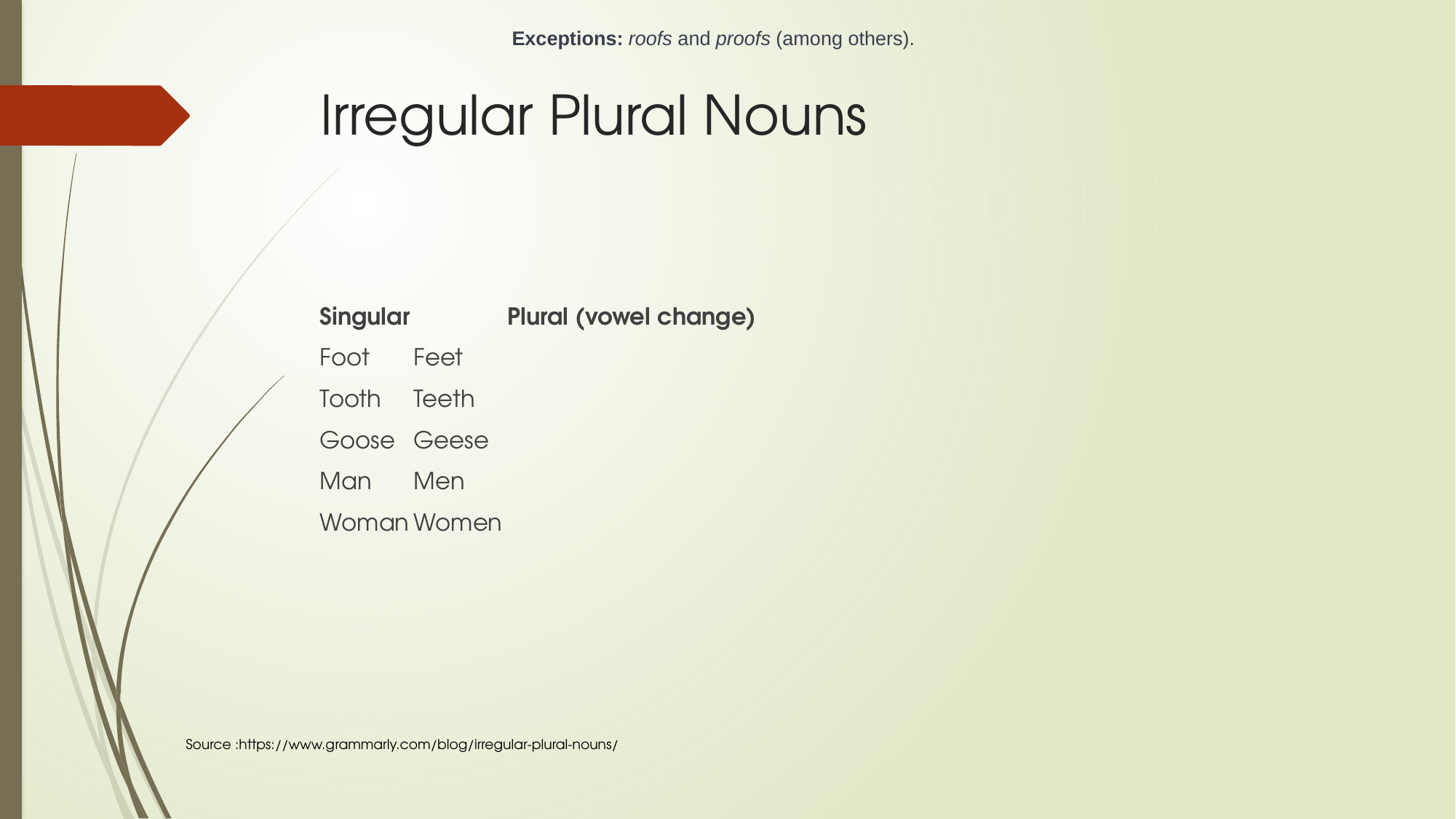

Exceptions: roofs and proofs (among others).
# Irregular Plural Nouns

Singular  		Plural (vowel change)
Foot			Feet
Tooth			Teeth
Goose			Geese
Man			Men
Woman			Women
Source :https://www.grammarly.com/blog/irregular-plural-nouns/